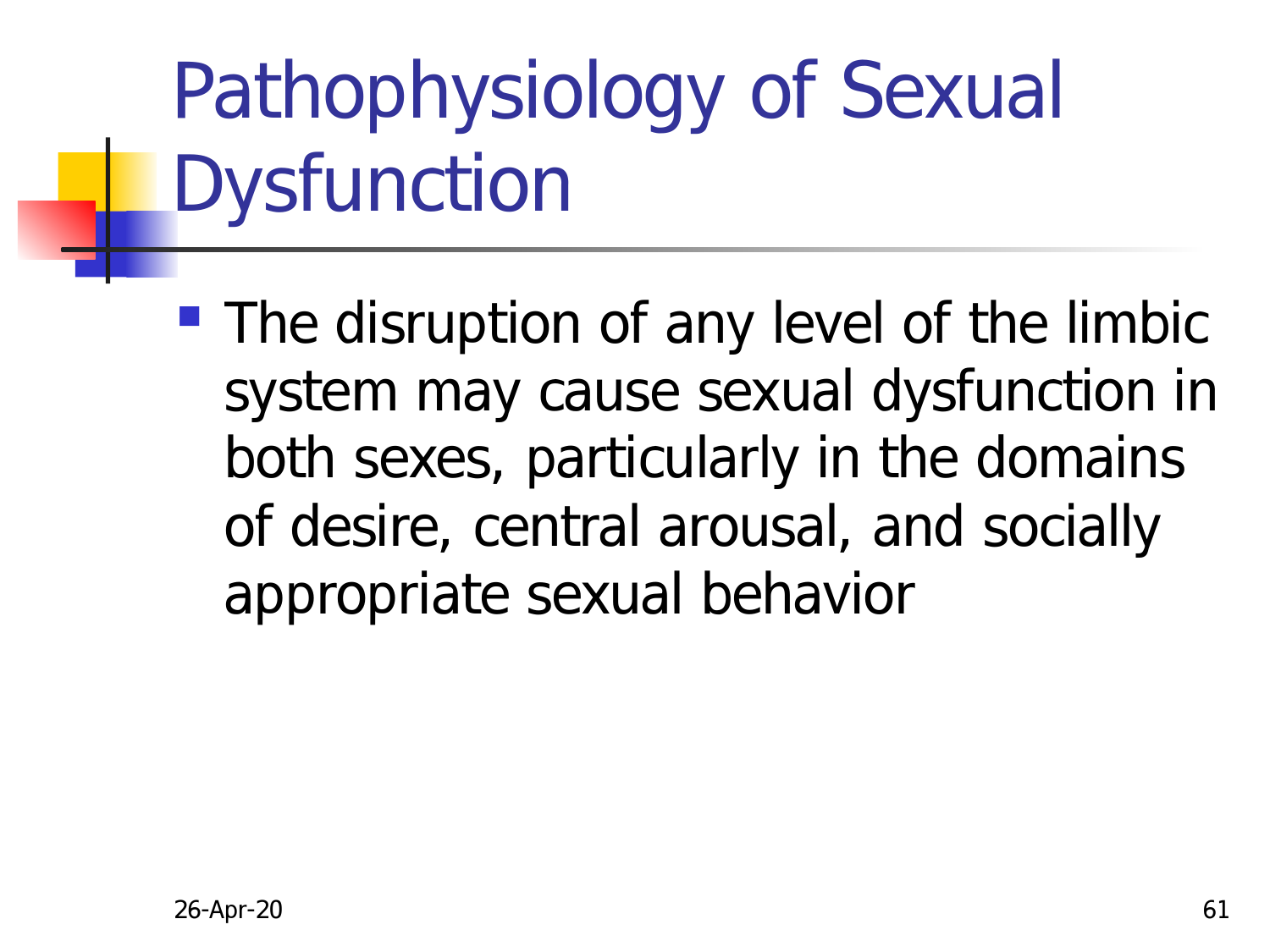

# Pathophysiology of Sexual Dysfunction
The disruption of any level of the limbic system may cause sexual dysfunction in both sexes, particularly in the domains of desire, central arousal, and socially appropriate sexual behavior

26-Apr-20
61